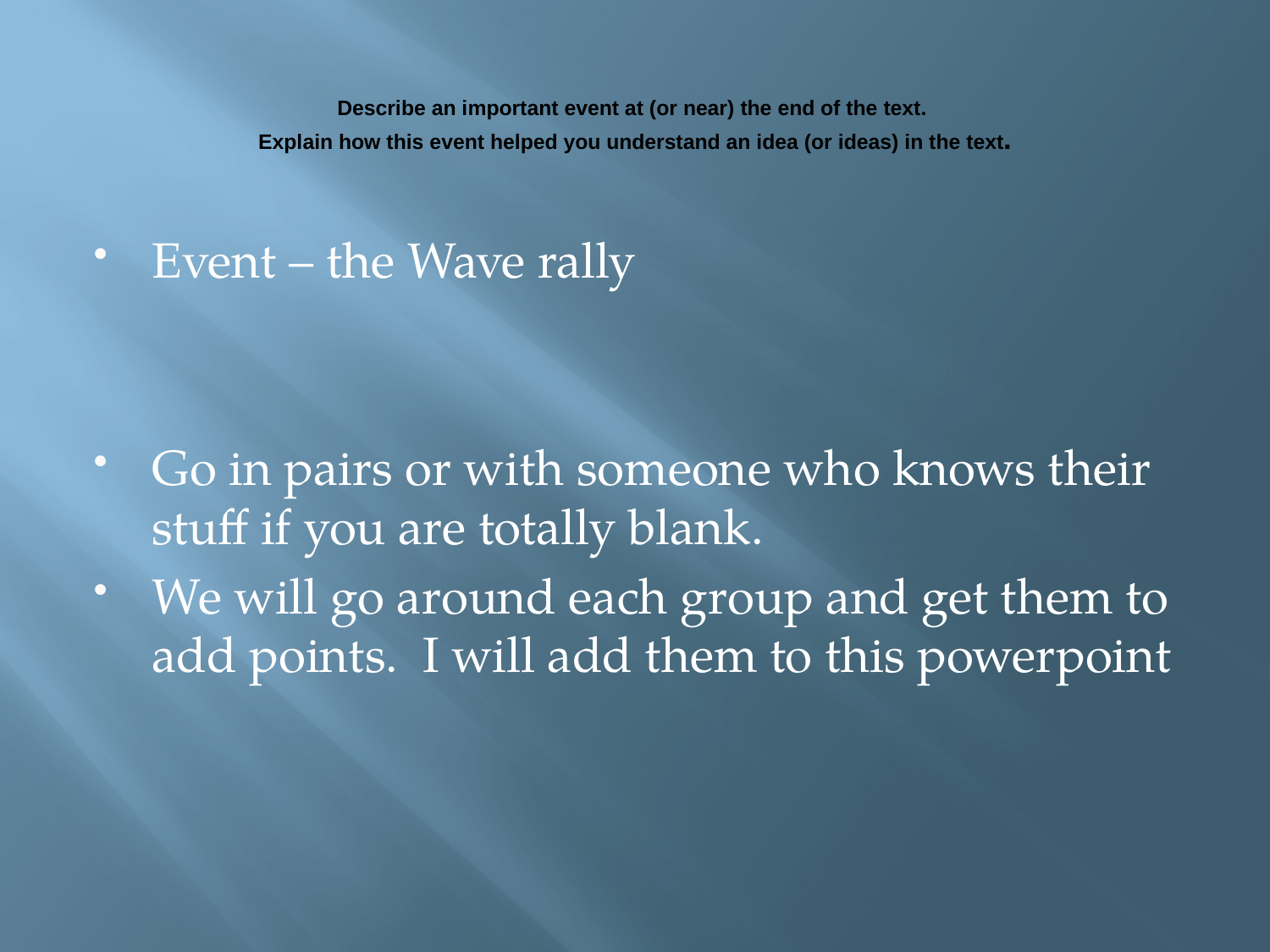

# Describe an important event at (or near) the end of the text. Explain how this event helped you understand an idea (or ideas) in the text.
Event – the Wave rally

Go in pairs or with someone who knows their stuff if you are totally blank.
We will go around each group and get them to add points.  I will add them to this powerpoint